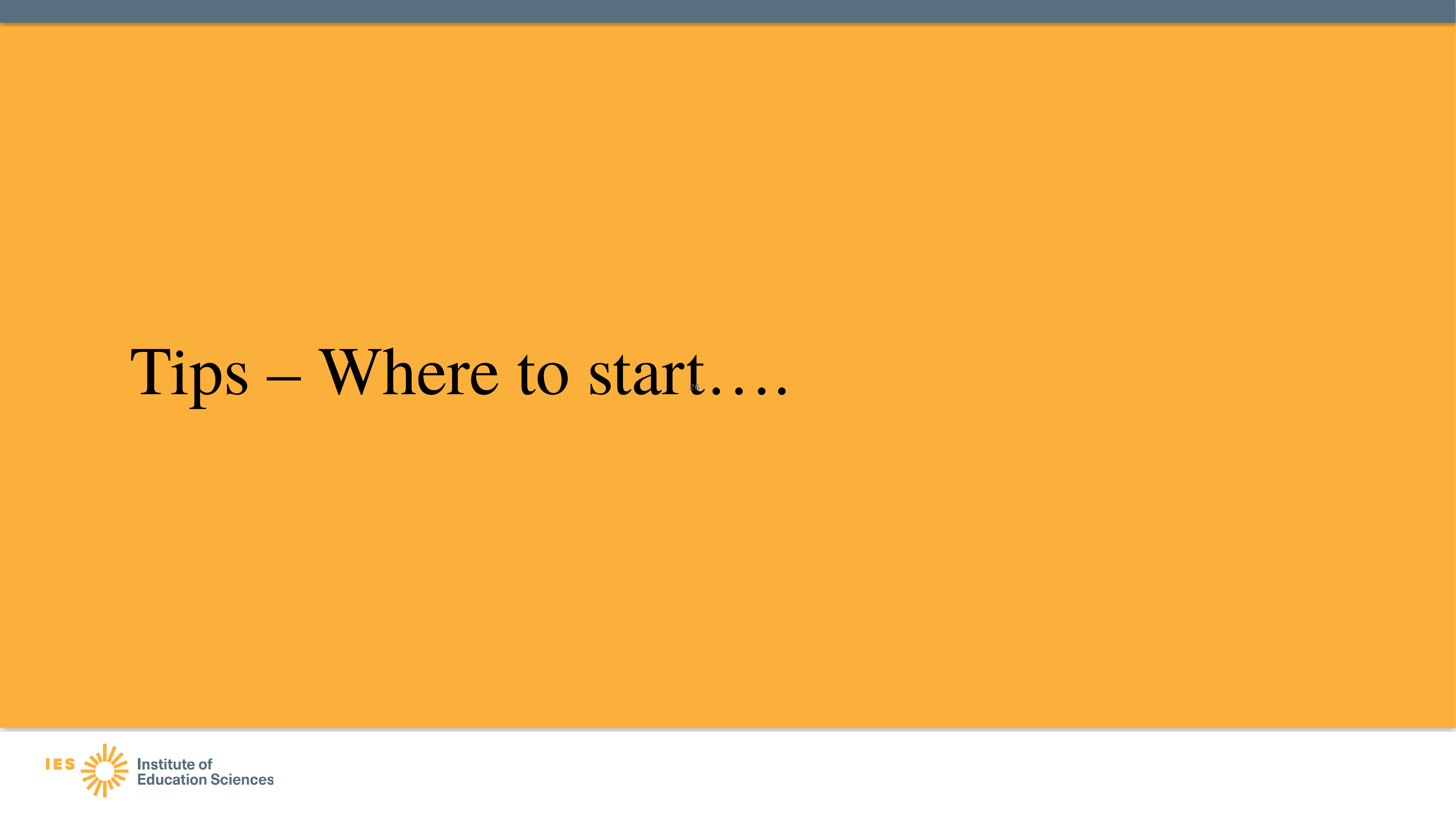

# Tips – Where to start….
26